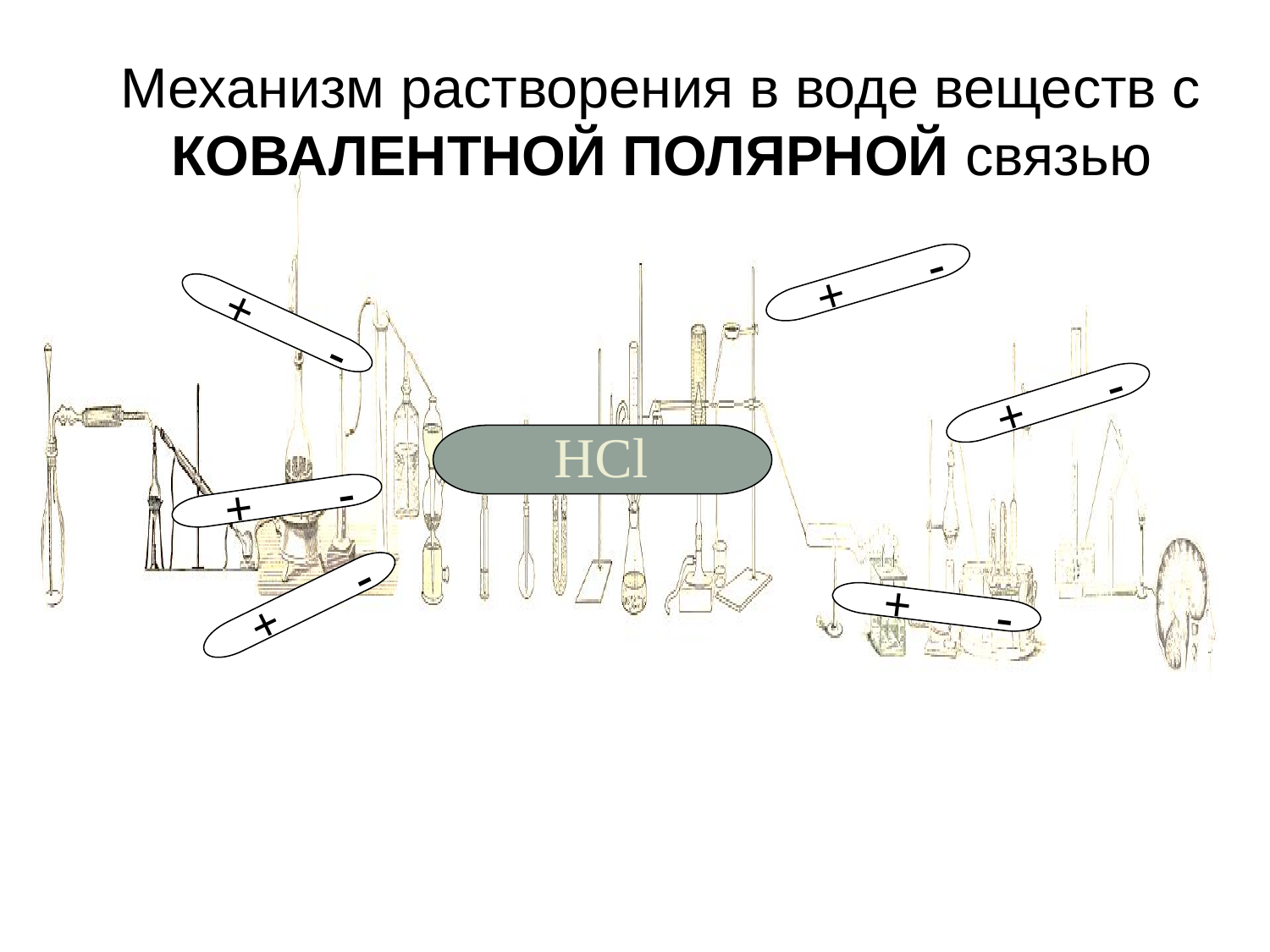

Механизм растворения в воде веществ с КОВАЛЕНТНОЙ ПОЛЯРНОЙ связью
  +       -
  +       -
  +       -
HCl

  +       -
  +       -
  +       -